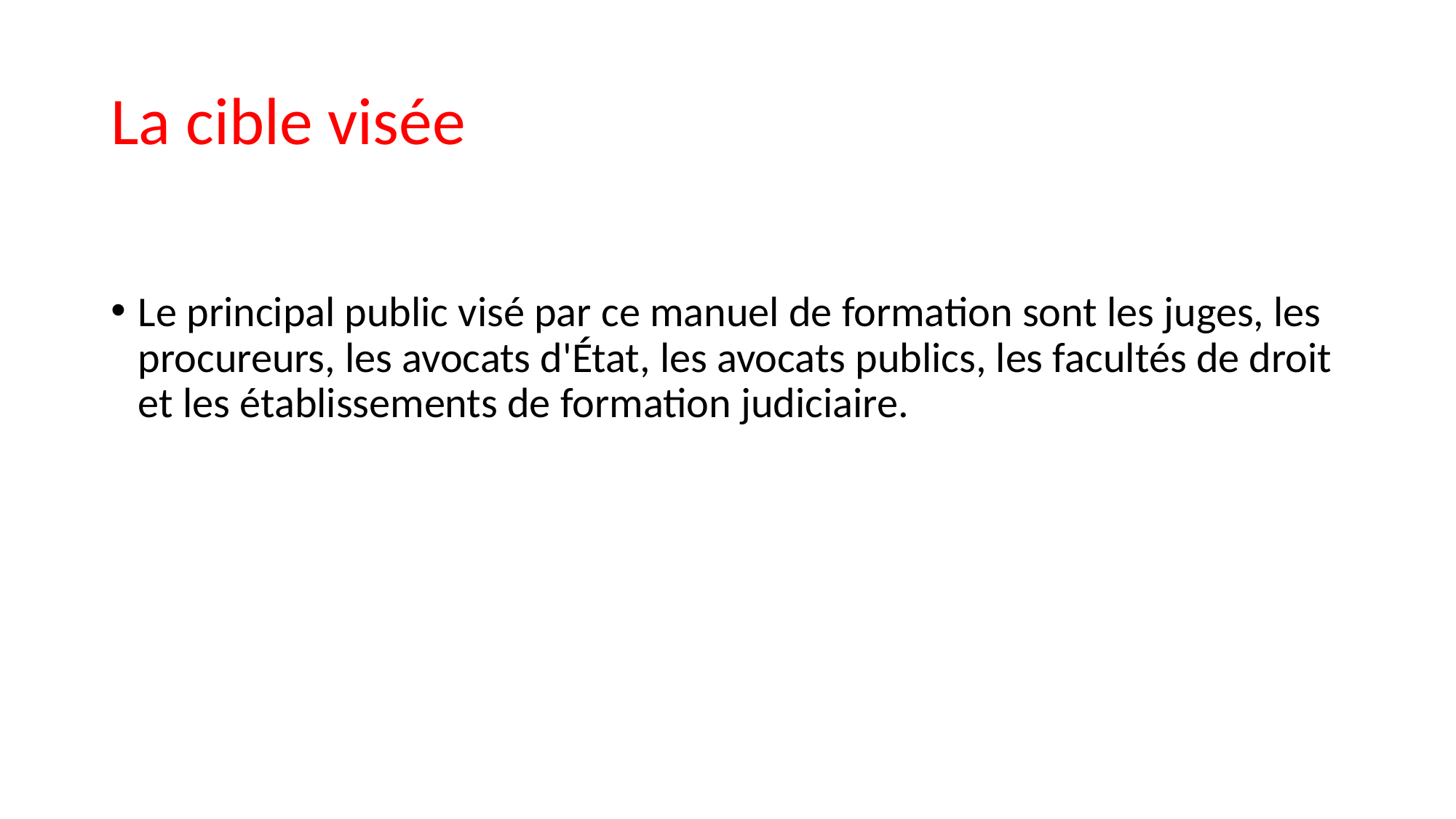

# La cible visée

Le principal public visé par ce manuel de formation sont les juges, les procureurs, les avocats d'État, les avocats publics, les facultés de droit  et les établissements de formation judiciaire.